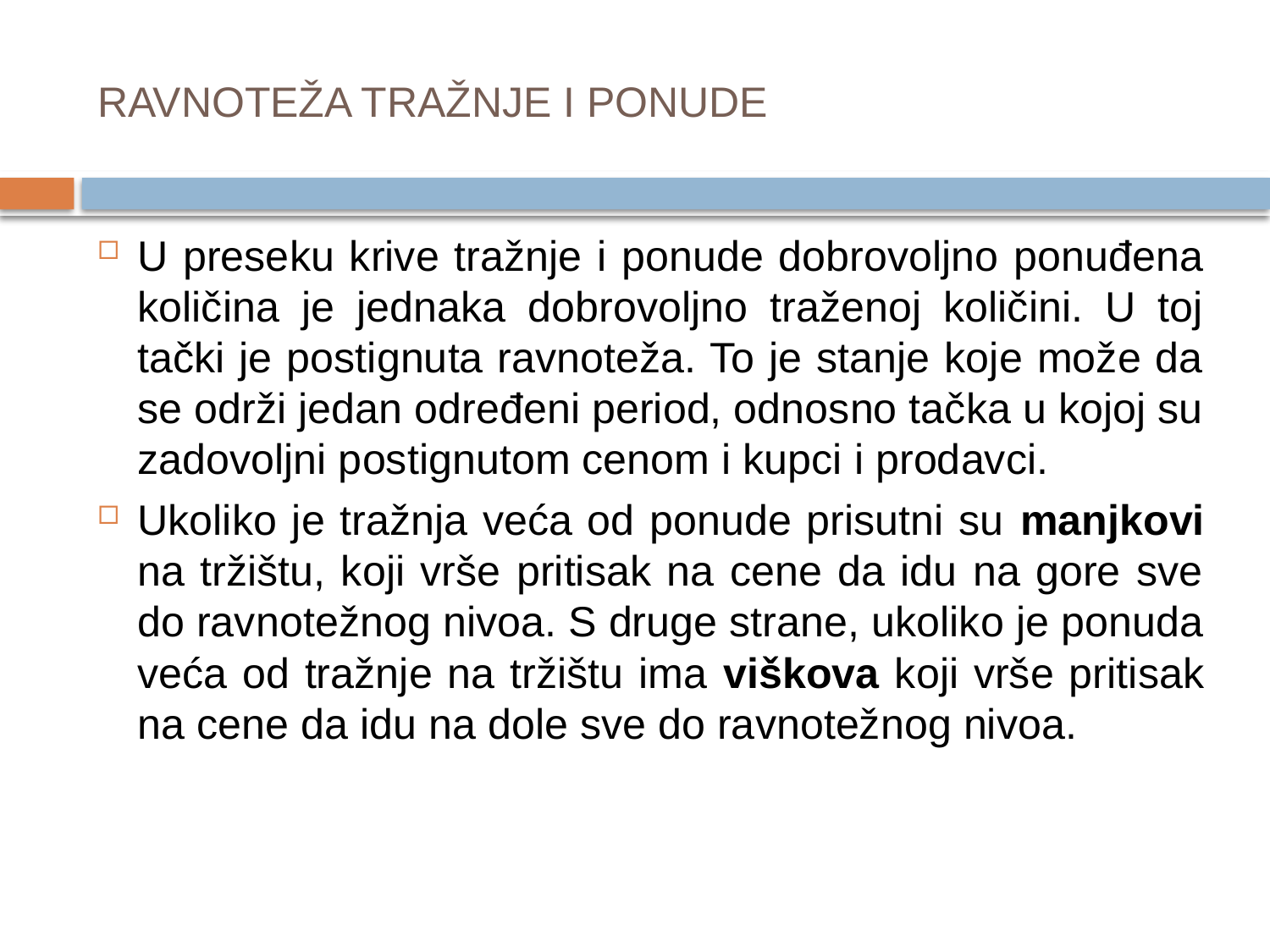

# RAVNOTEŽA TRAŽNJE I PONUDE
U preseku krive tražnje i ponude dobrovoljno ponuđena količina je jednaka dobrovoljno traženoj količini. U toj tački je postignuta ravnoteža. To je stanje koje može da se održi jedan određeni period, odnosno tačka u kojoj su zadovoljni postignutom cenom i kupci i prodavci.
Ukoliko je tražnja veća od ponude prisutni su manjkovi na tržištu, koji vrše pritisak na cene da idu na gore sve do ravnotežnog nivoa. S druge strane, ukoliko je ponuda veća od tražnje na tržištu ima viškova koji vrše pritisak na cene da idu na dole sve do ravnotežnog nivoa.